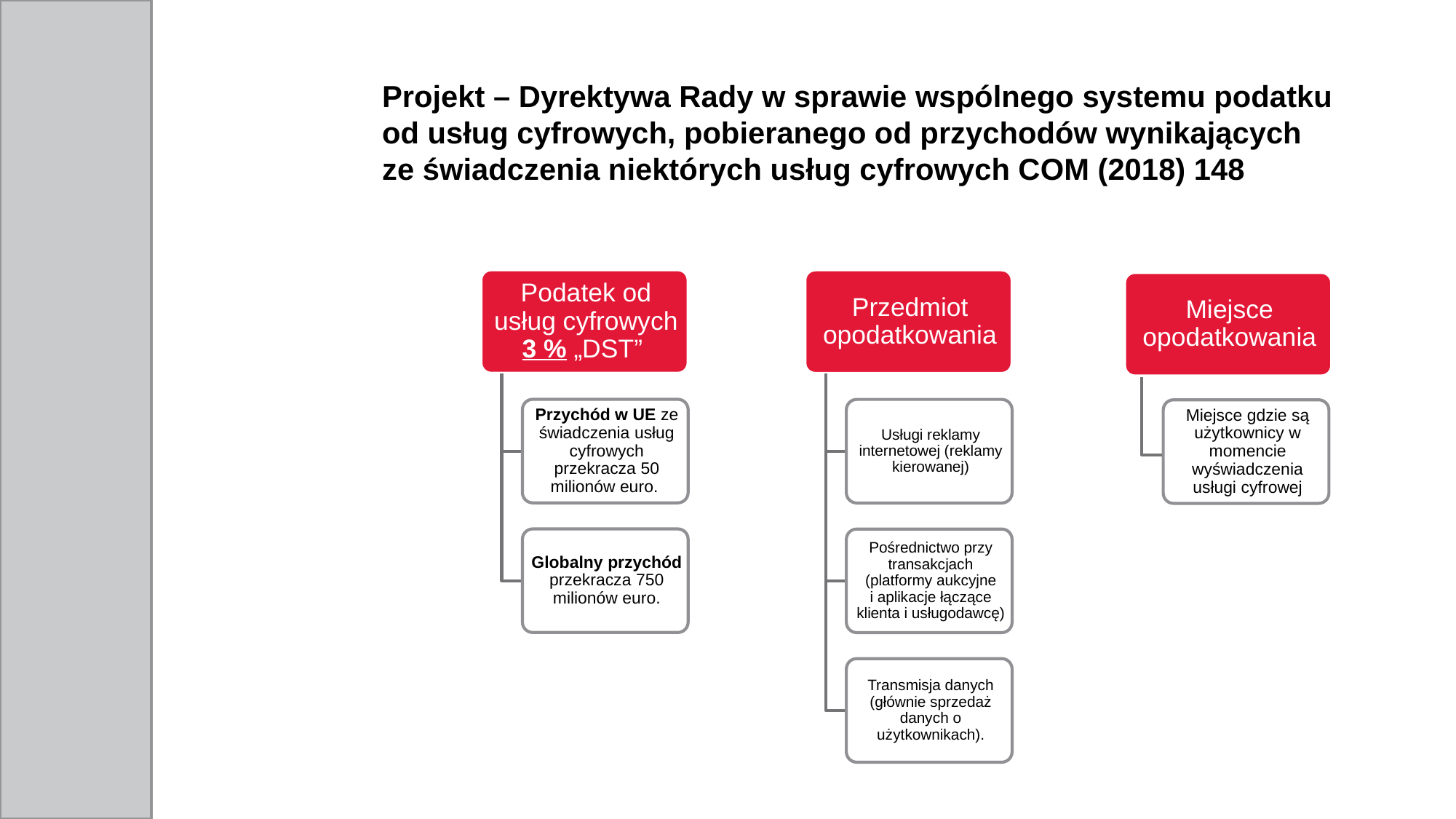

Projekt – Dyrektywa Rady w sprawie wspólnego systemu podatku od usług cyfrowych, pobieranego od przychodów wynikających ze świadczenia niektórych usług cyfrowych COM (2018) 148
Podatek od usług cyfrowych
3 % „DST”
Przedmiot opodatkowania

Przychód w UE ze świadczenia usług cyfrowych przekracza 50 milionów euro.
Usługi reklamy internetowej (reklamy kierowanej)
Globalny przychód przekracza 750 milionów euro.
Pośrednictwo przy transakcjach (platformy aukcyjne
i aplikacje łączące klienta i usługodawcę)
Transmisja danych (głównie sprzedaż danych o użytkownikach).
Miejsce opodatkowania

Miejsce gdzie są użytkownicy w momencie wyświadczenia usługi cyfrowej